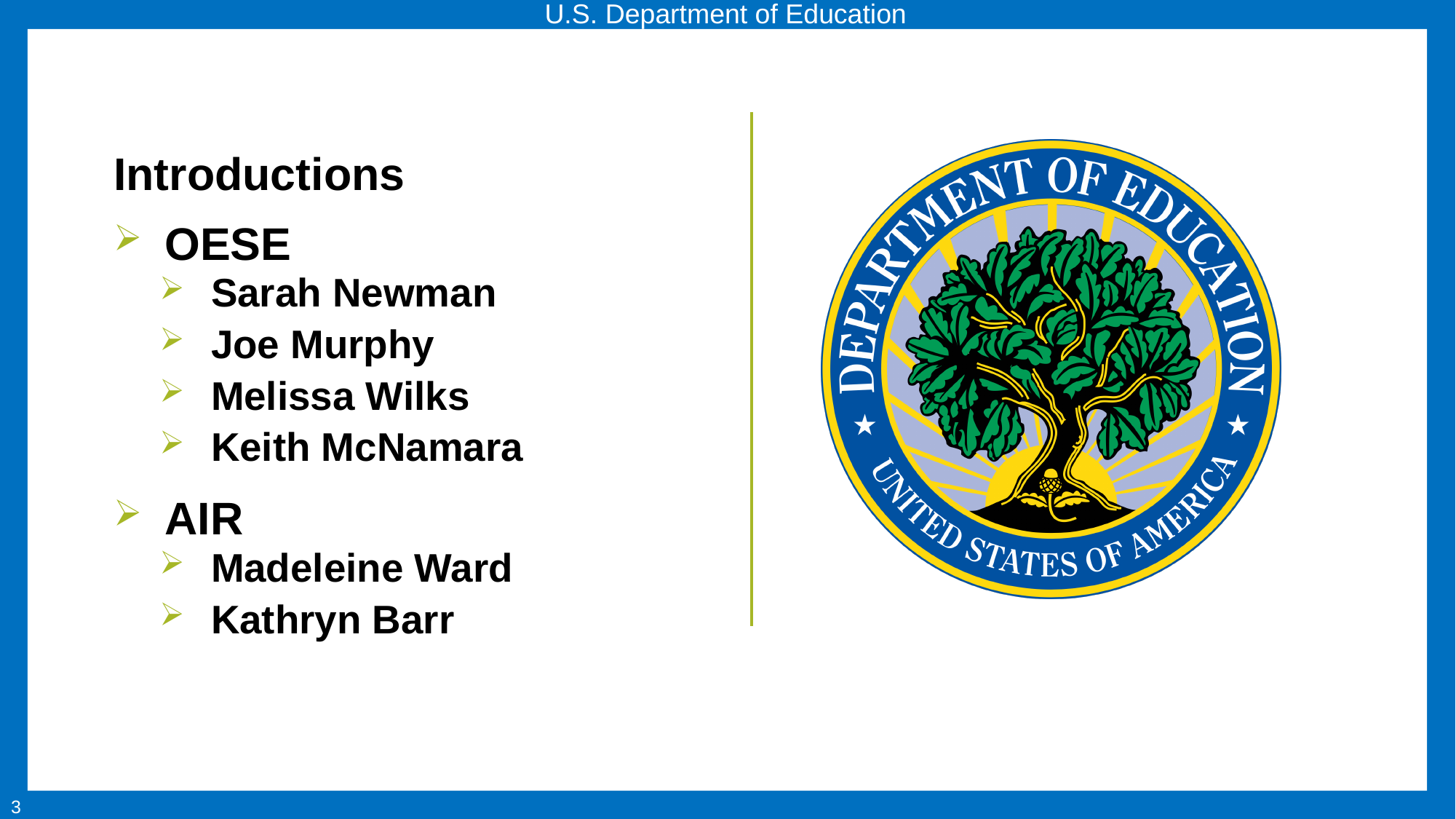

Introductions
OESE
Sarah Newman
Joe Murphy
Melissa Wilks
Keith McNamara
AIR
Madeleine Ward
Kathryn Barr
3